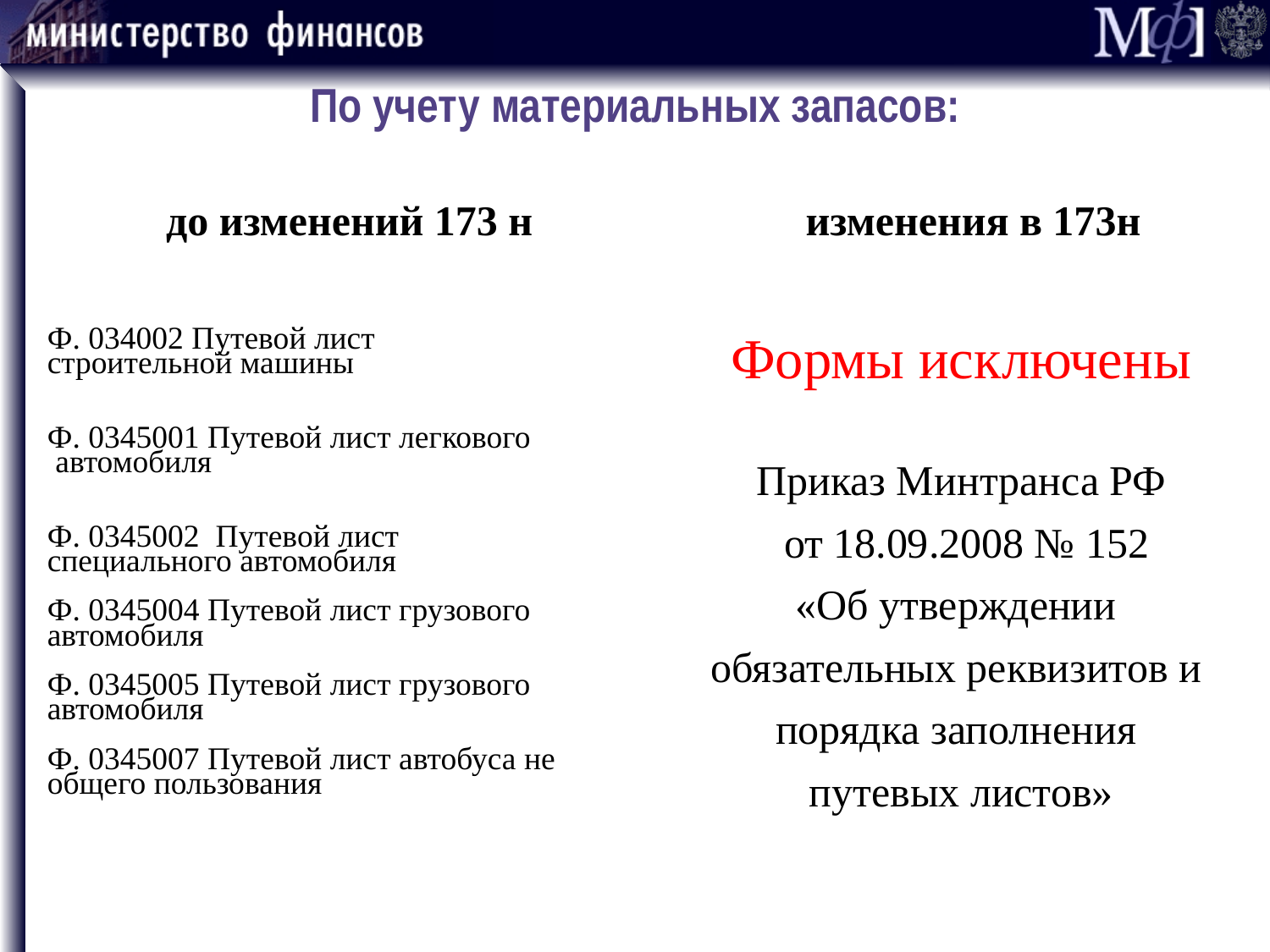

# По учету материальных запасов:
 до изменений 173 н
              изменения в 173н

Формы исключены

Приказ Минтранса РФ
 от 18.09.2008 № 152
«Об утверждении
обязательных реквизитов и
порядка заполнения
путевых листов»

Ф. 034002 Путевой лист
строительной машины

Ф. 0345001 Путевой лист легкового
 автомобиля

Ф. 0345002  Путевой лист
специального автомобиля

Ф. 0345004 Путевой лист грузового
автомобиля

Ф. 0345005 Путевой лист грузового
автомобиля

Ф. 0345007 Путевой лист автобуса не
общего пользования